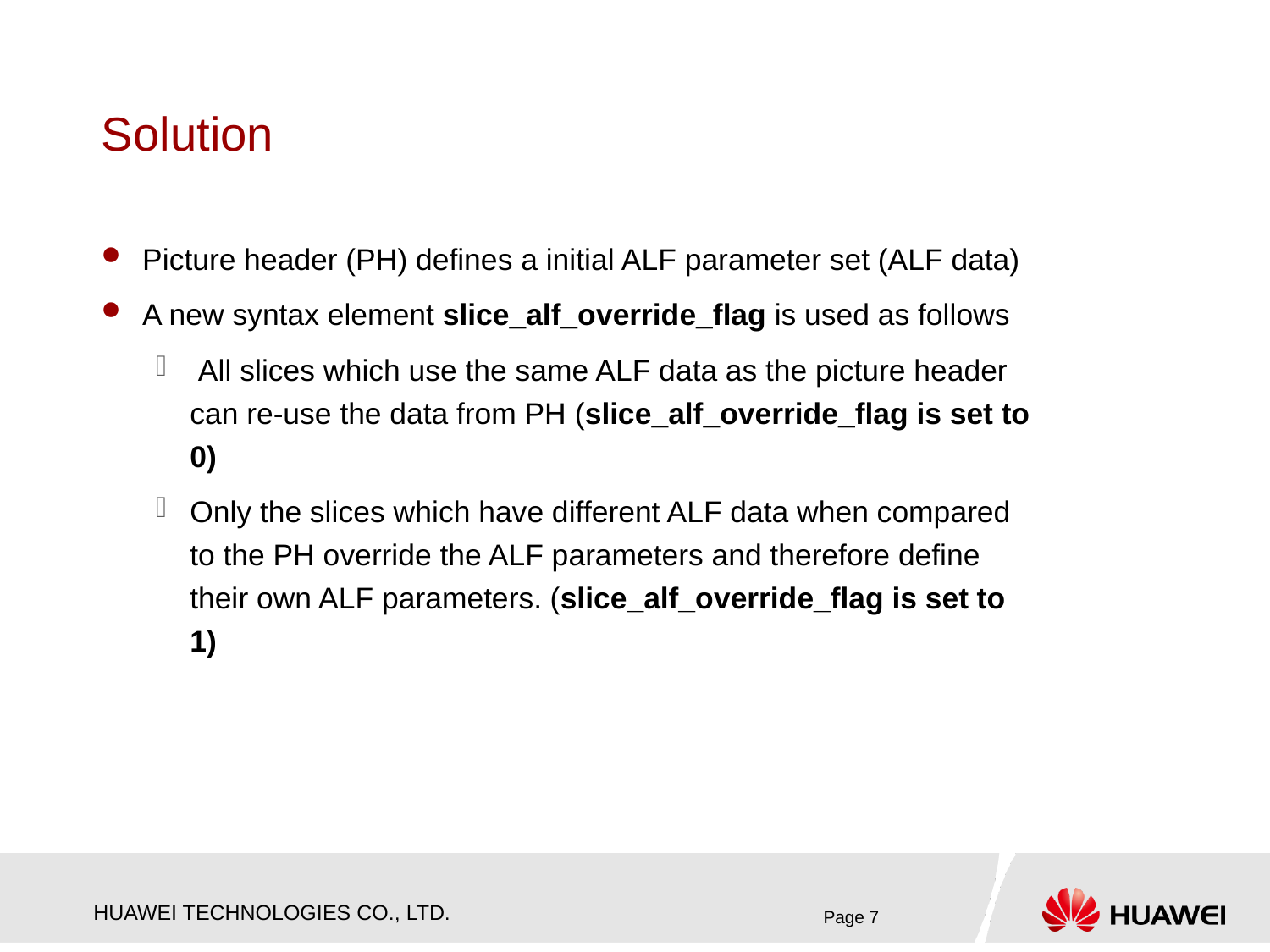

# Solution
Picture header (PH) defines a initial ALF parameter set (ALF data)
A new syntax element slice_alf_override_flag is used as follows
 All slices which use the same ALF data as the picture header can re-use the data from PH (slice_alf_override_flag is set to 0)
Only the slices which have different ALF data when compared to the PH override the ALF parameters and therefore define their own ALF parameters. (slice_alf_override_flag is set to 1)

Page 7